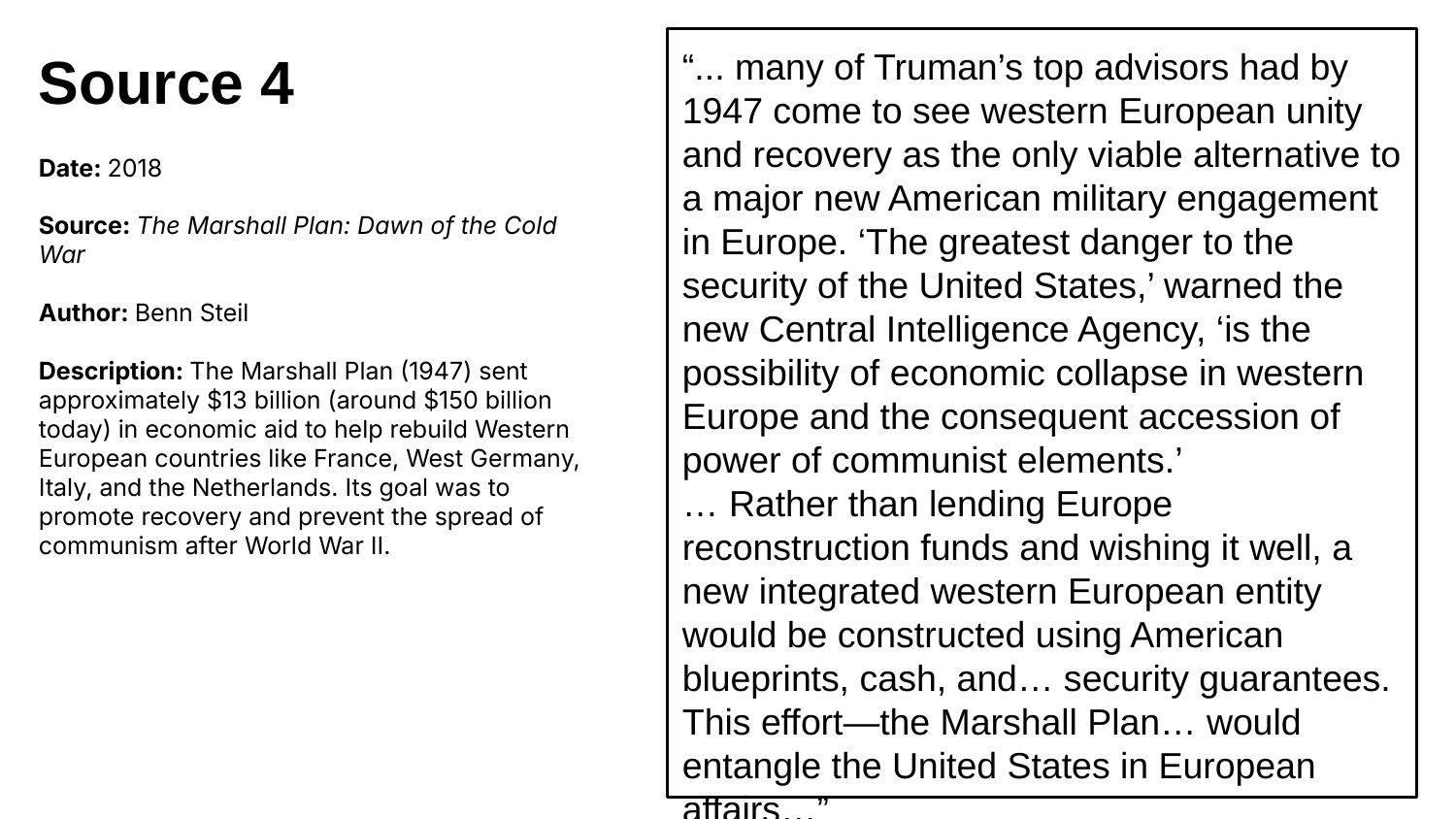

Source 4

Date: 2018

Source: The Marshall Plan: Dawn of the Cold War

Author: Benn Steil

Description: The Marshall Plan (1947) sent approximately $13 billion (around $150 billion today) in economic aid to help rebuild Western European countries like France, West Germany, Italy, and the Netherlands. Its goal was to promote recovery and prevent the spread of communism after World War II.

“... many of Truman’s top advisors had by 1947 come to see western European unity and recovery as the only viable alternative to a major new American military engagement in Europe. ‘The greatest danger to the security of the United States,’ warned the new Central Intelligence Agency, ‘is the possibility of economic collapse in western Europe and the consequent accession of power of communist elements.’
… Rather than lending Europe reconstruction funds and wishing it well, a new integrated western European entity would be constructed using American blueprints, cash, and… security guarantees. This effort—the Marshall Plan… would entangle the United States in European affairs…”